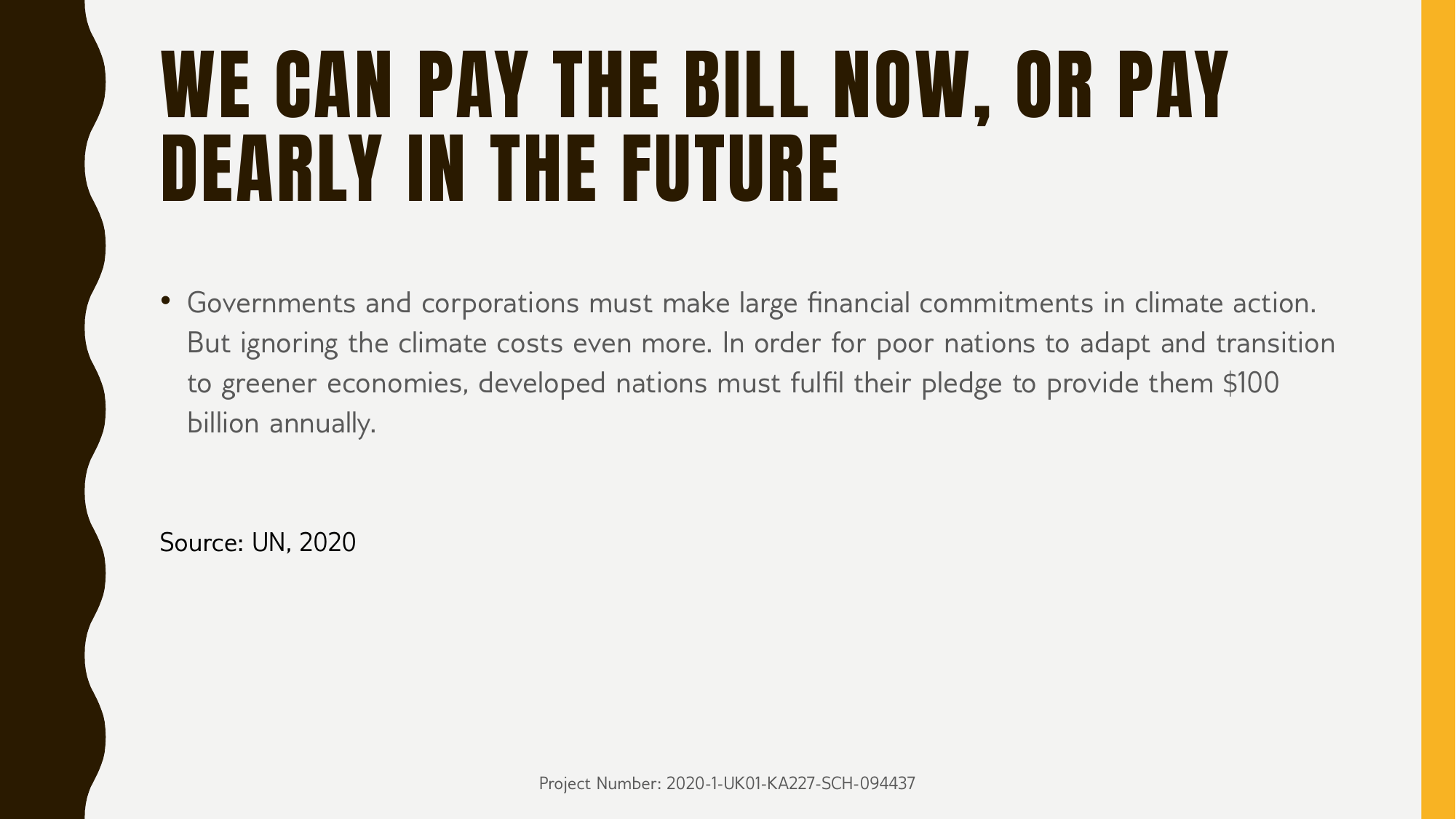

# We can pay the bill now, or pay dearly in the future
Governments and corporations must make large financial commitments in climate action. But ignoring the climate costs even more. In order for poor nations to adapt and transition to greener economies, developed nations must fulfil their pledge to provide them $100 billion annually.
Source: UN, 2020
Project Number: 2020-1-UK01-KA227-SCH-094437